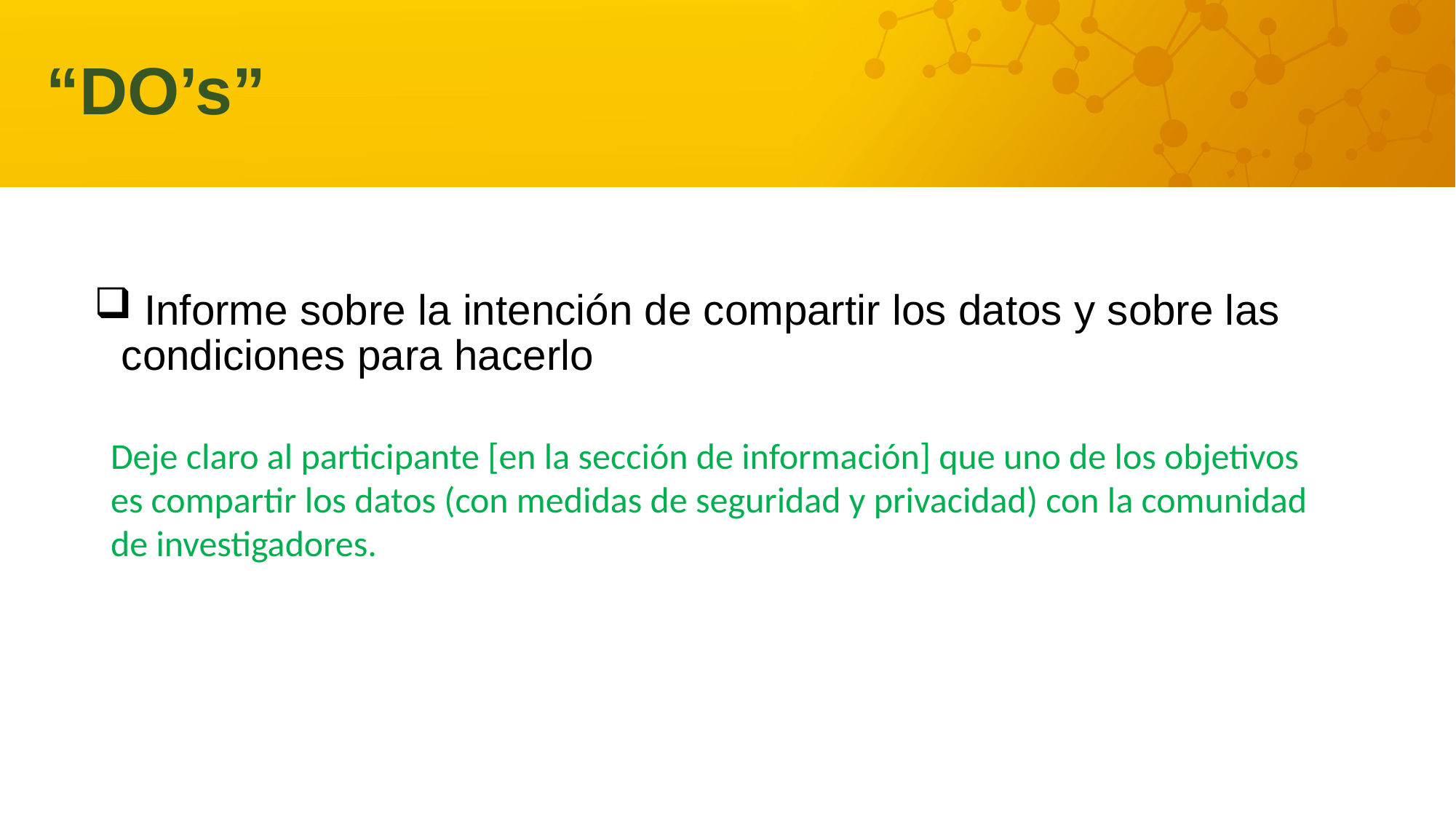

# “DO’s”

 Informe sobre la intención de compartir los datos y sobre las condiciones para hacerlo
Deje claro al participante [en la sección de información] que uno de los objetivos es compartir los datos (con medidas de seguridad y privacidad) con la comunidad de investigadores.